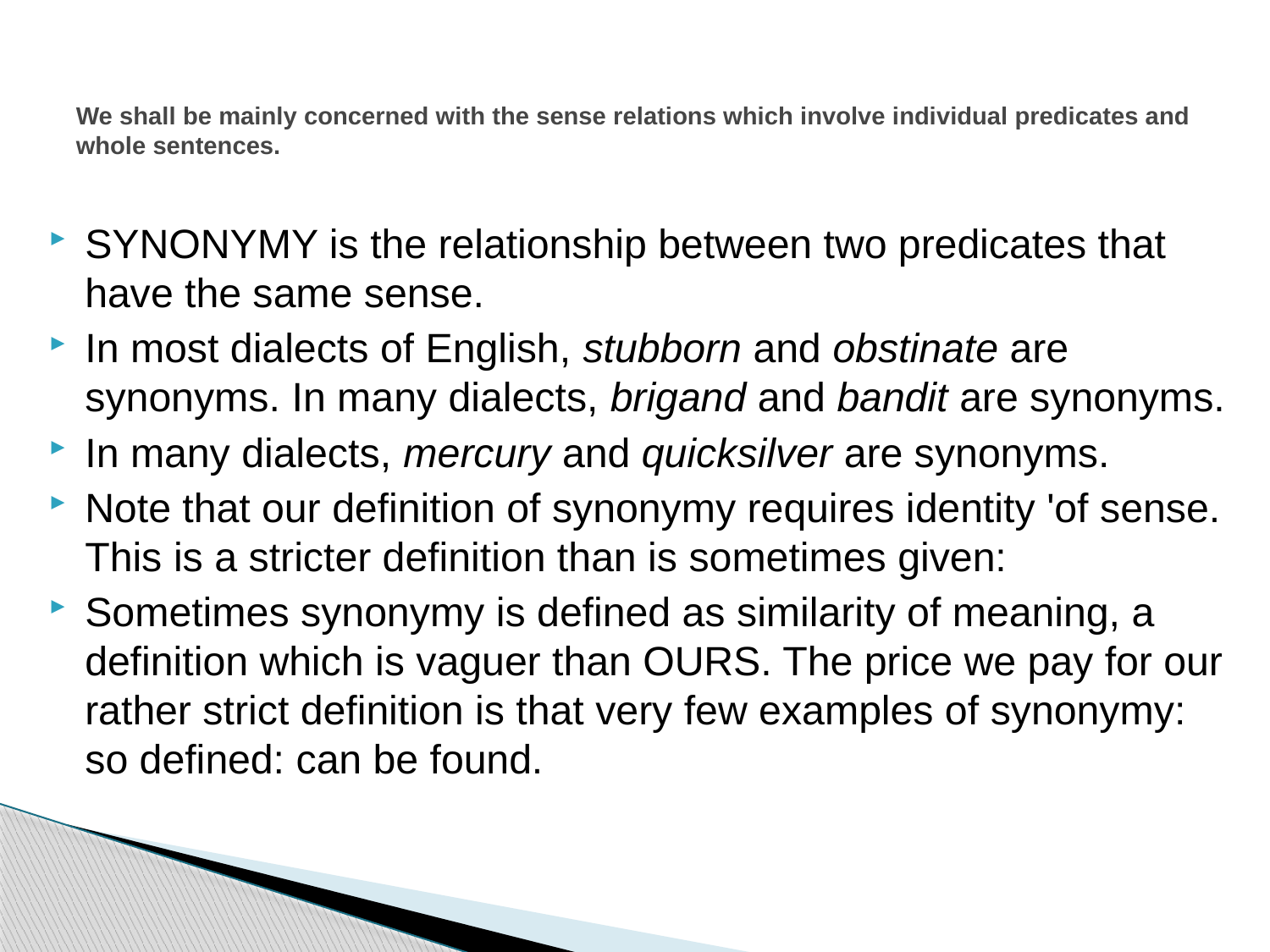

# We shall be mainly concerned with the sense relations which involve individual predicates and whole sentences.
SYNONYMY is the relationship between two predicates that have the same sense.
In most dialects of English, stubborn and obstinate are synonyms. In many dialects, brigand and bandit are synonyms.
In many dialects, mercury and quicksilver are synonyms.
Note that our definition of synonymy requires identity 'of sense. This is a stricter definition than is sometimes given:
Sometimes synonymy is defined as similarity of meaning, a definition which is vaguer than OURS. The price we pay for our rather strict definition is that very few examples of synonymy: so defined: can be found.